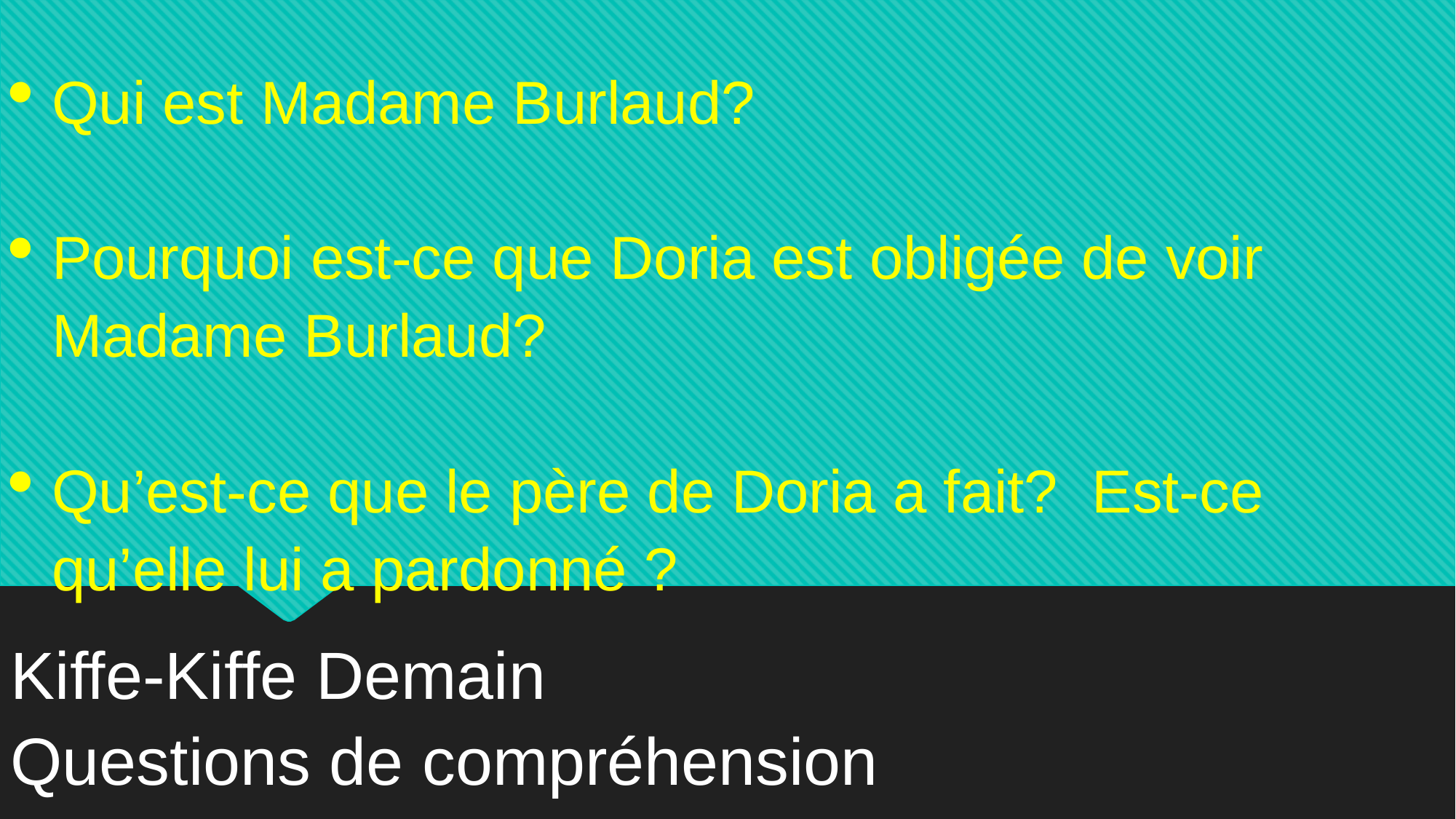

Qui est Madame Burlaud?

Pourquoi est-ce que Doria est obligée de voir Madame Burlaud?

Qu’est-ce que le père de Doria a fait?  Est-ce qu’elle lui a pardonné ?
Kiffe-Kiffe Demain
Questions de compréhension				Chapitre 1, pages 9 à 11